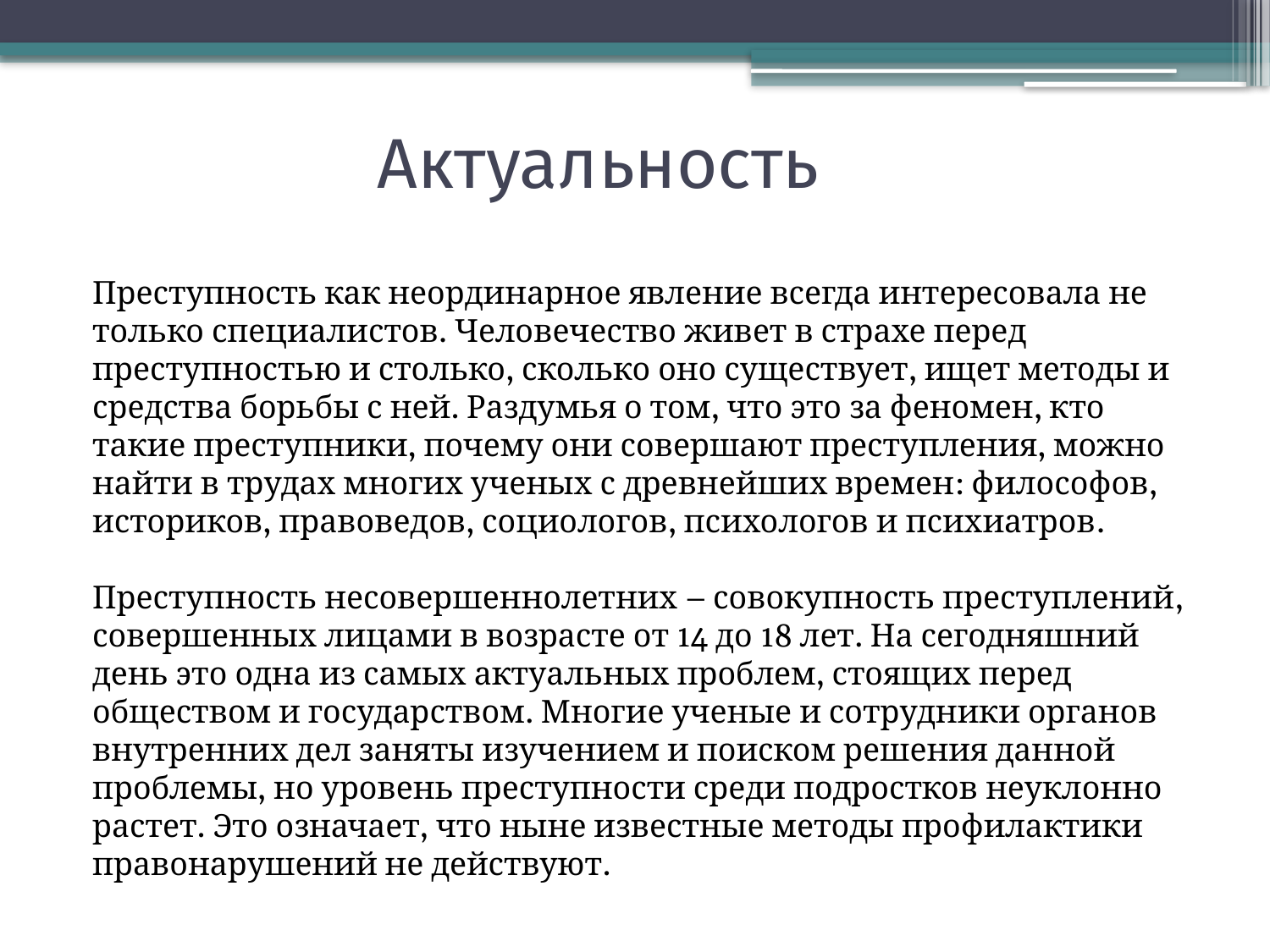

# Актуальность
Преступность как неординарное явление всегда интересовала не только специалистов. Человечество живет в страхе перед преступностью и столько, сколько оно существует, ищет методы и средства борьбы с ней. Раздумья о том, что это за феномен, кто такие преступники, почему они совершают преступления, можно найти в трудах многих ученых с древнейших времен: философов, историков, правоведов, социологов, психологов и психиатров.

Преступность несовершеннолетних – совокупность преступлений, совершенных лицами в возрасте от 14 до 18 лет. На сегодняшний день это одна из самых актуальных проблем, стоящих перед обществом и государством. Многие ученые и сотрудники органов внутренних дел заняты изучением и поиском решения данной проблемы, но уровень преступности среди подростков неуклонно растет. Это означает, что ныне известные методы профилактики правонарушений не действуют.